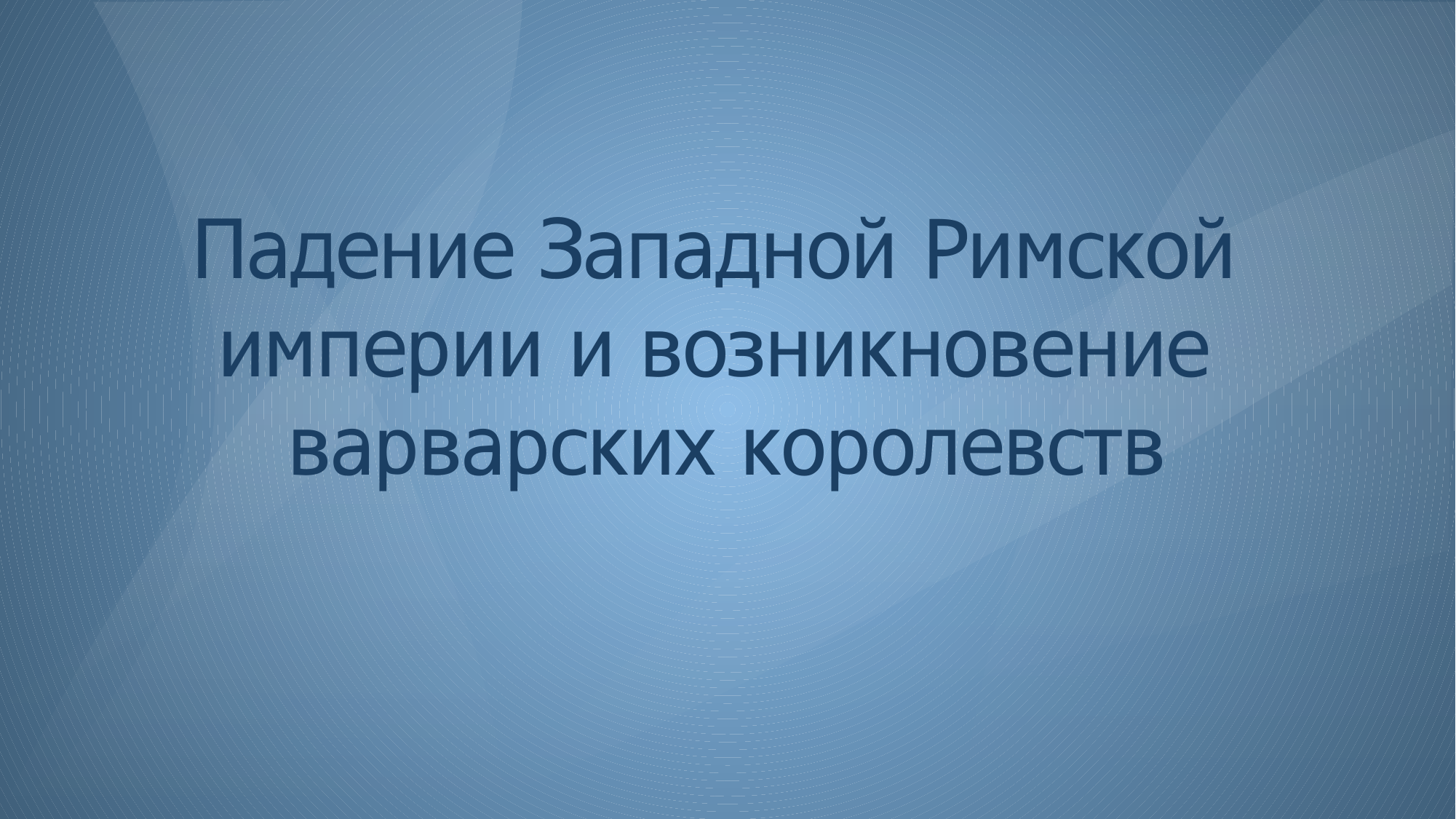

# Падение Западной Римской
империи и возникновение
варварских королевств